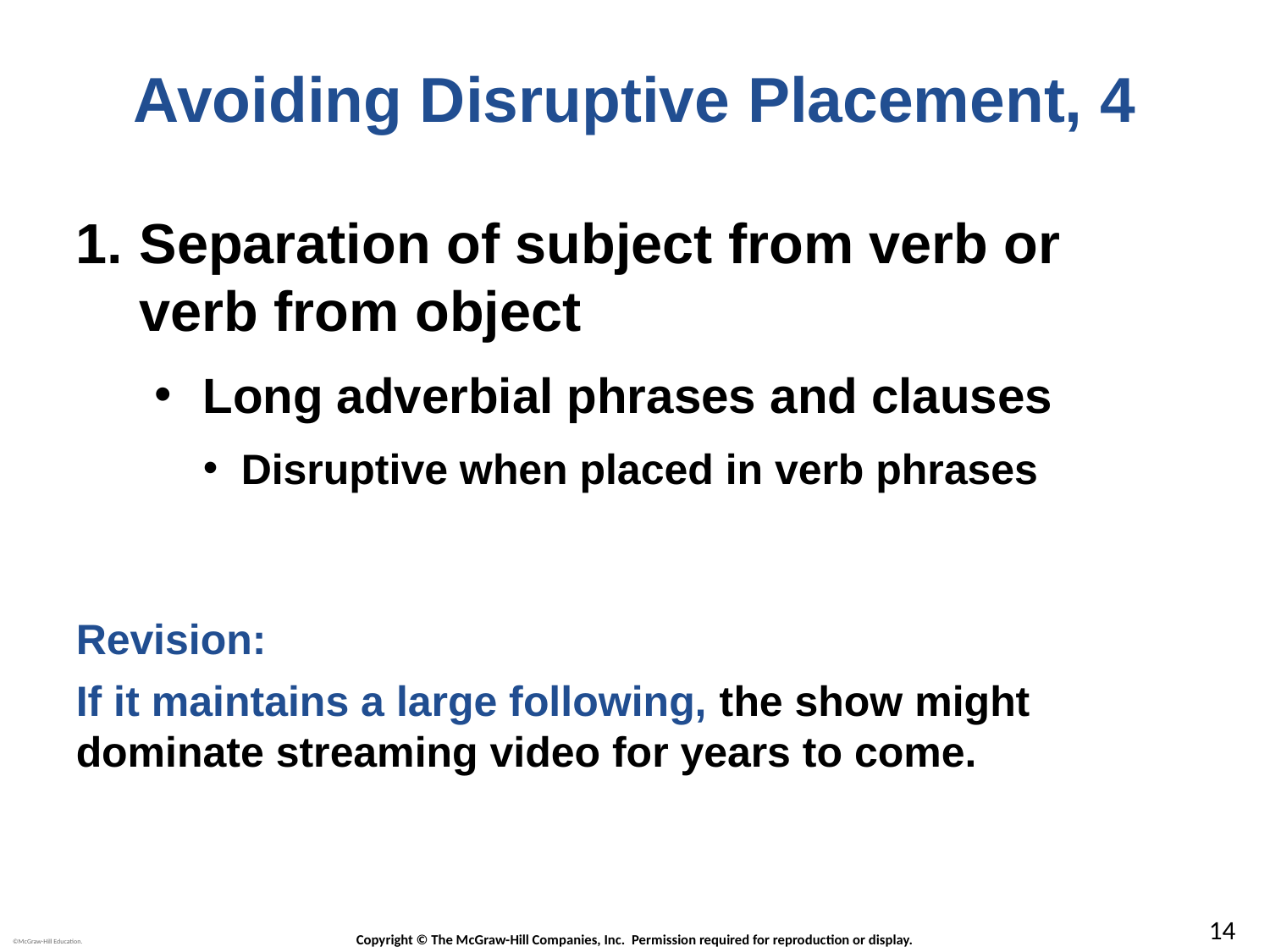

# Avoiding Disruptive Placement, 4
Separation of subject from verb or verb from object
Long adverbial phrases and clauses
Disruptive when placed in verb phrases
Revision:
If it maintains a large following, the show might dominate streaming video for years to come.